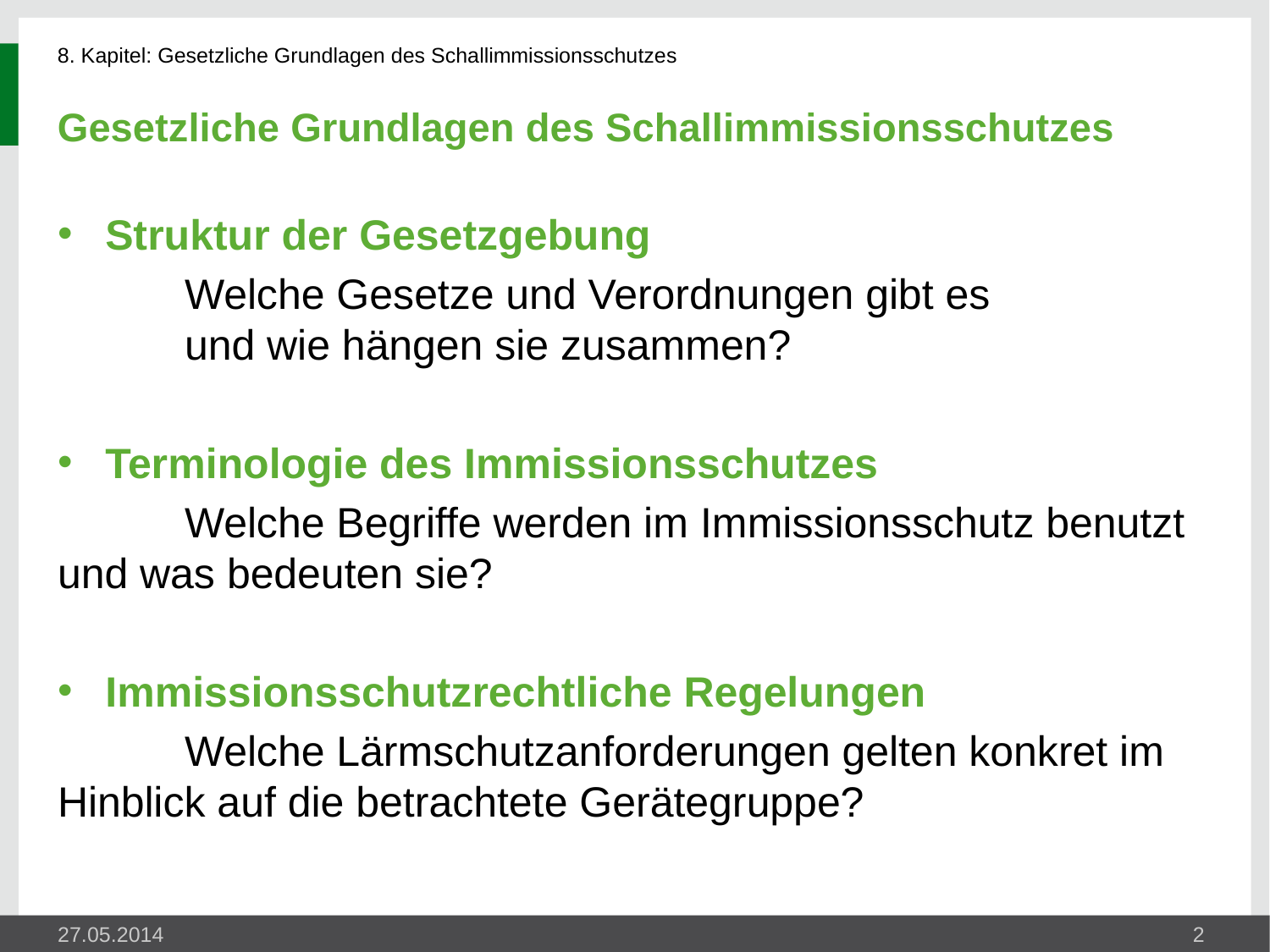

# Gesetzliche Grundlagen des Schallimmissionsschutzes
Struktur der Gesetzgebung
	Welche Gesetze und Verordnungen gibt es
	und wie hängen sie zusammen?

Terminologie des Immissionsschutzes
	Welche Begriffe werden im Immissionsschutz benutzt 	und was bedeuten sie?

Immissionsschutzrechtliche Regelungen
	Welche Lärmschutzanforderungen gelten konkret im 	Hinblick auf die betrachtete Gerätegruppe?
27.05.2014
2